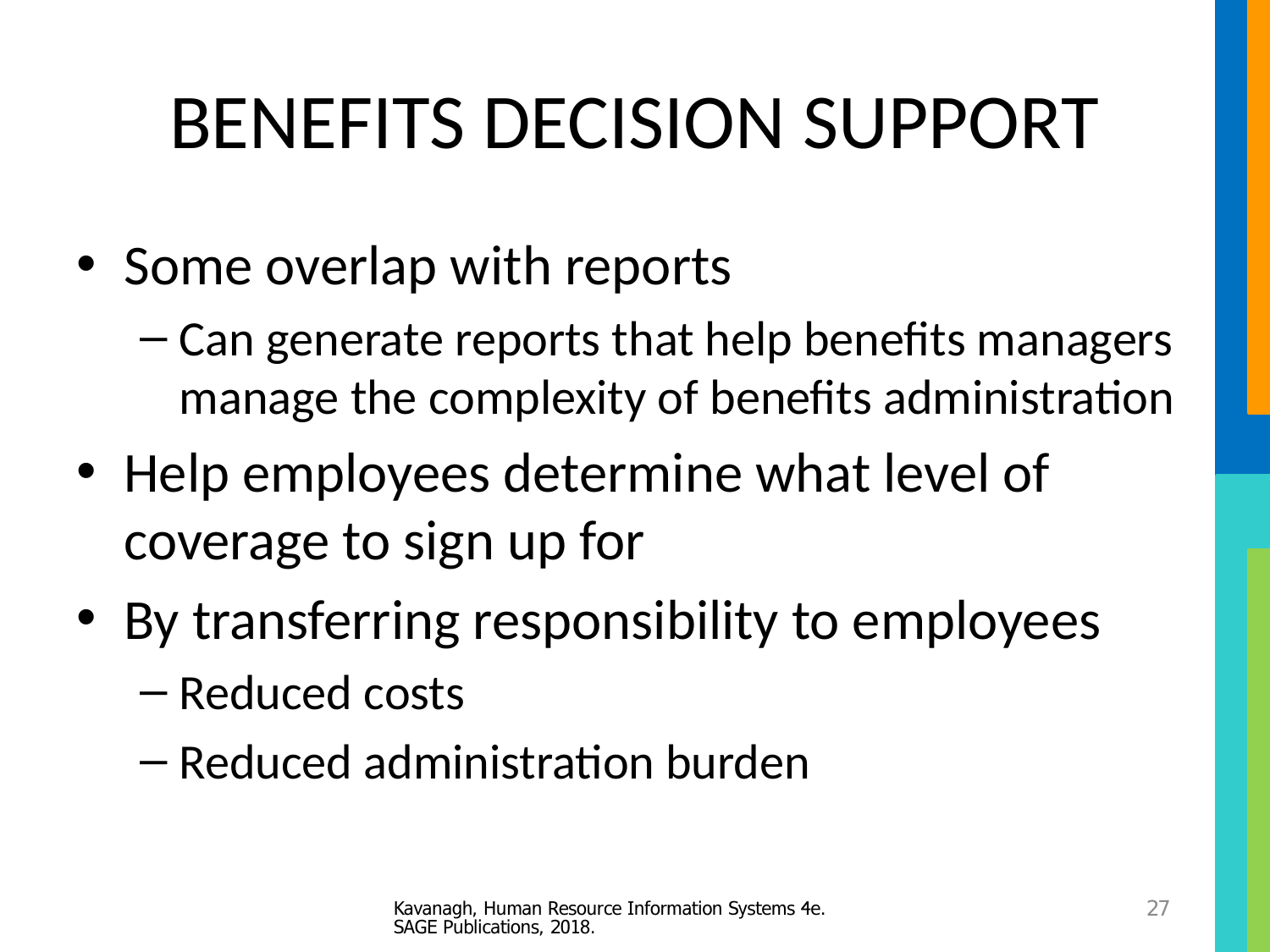

# BENEFITS DECISION SUPPORT
Some overlap with reports
Can generate reports that help benefits managers manage the complexity of benefits administration
Help employees determine what level of coverage to sign up for
By transferring responsibility to employees
Reduced costs
Reduced administration burden
Kavanagh, Human Resource Information Systems 4e. SAGE Publications, 2018.
27